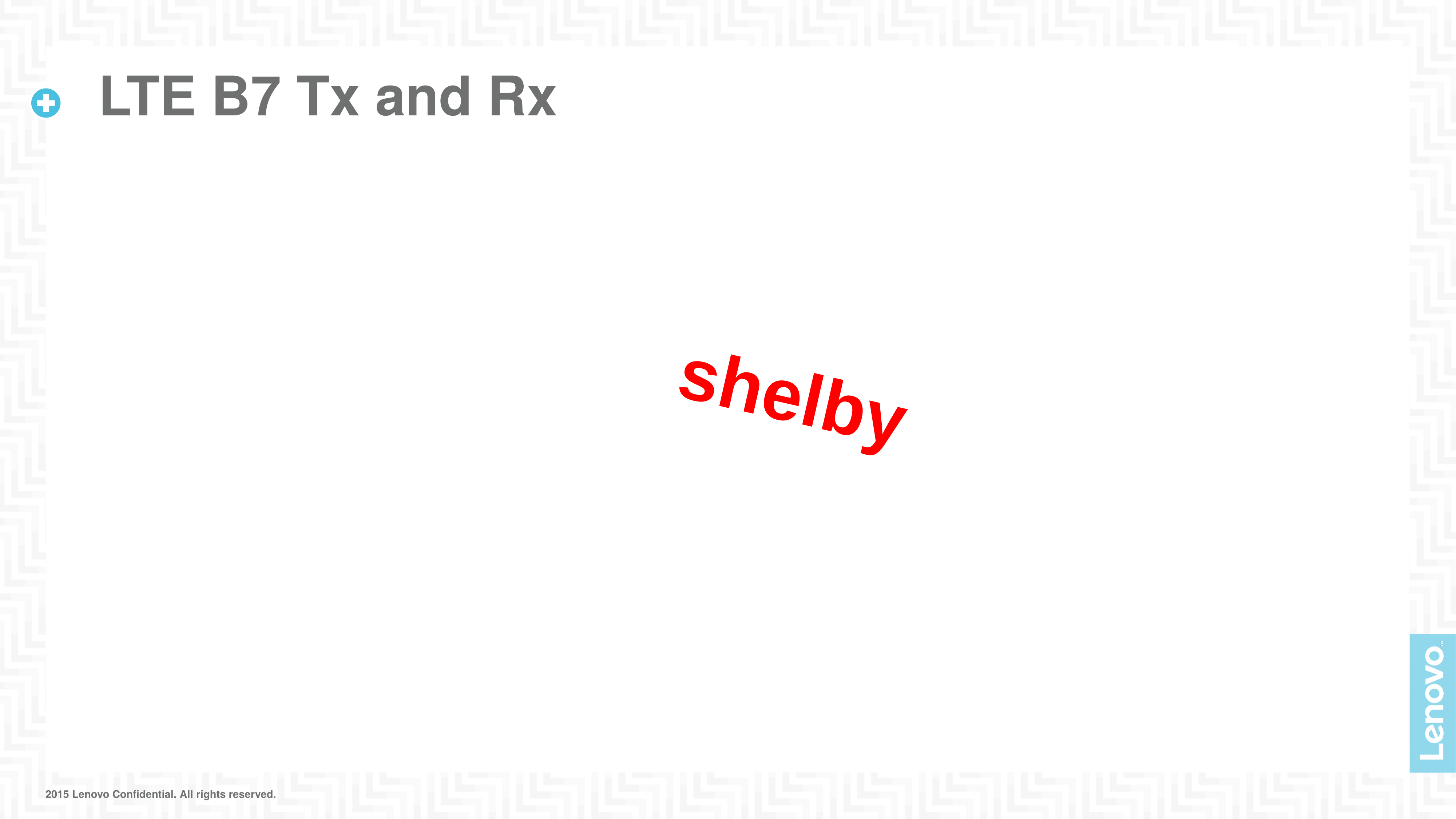

# LTE B7 Tx and Rx

shelby